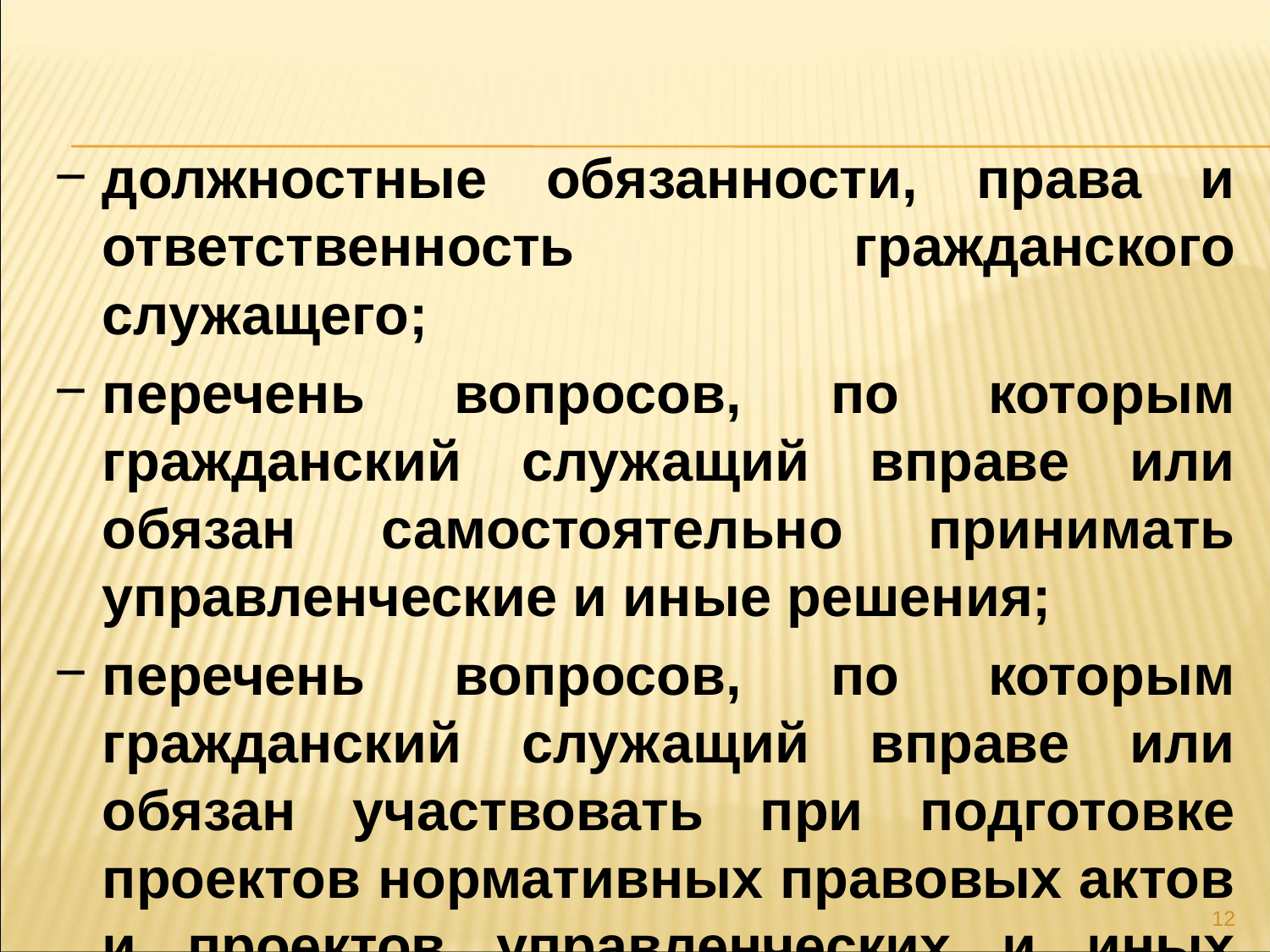

должностные обязанности, права и ответственность гражданского служащего;
перечень вопросов, по которым гражданский служащий вправе или обязан самостоятельно принимать управленческие и иные решения;
перечень вопросов, по которым гражданский служащий вправе или обязан участвовать при подготовке проектов нормативных правовых актов и проектов управленческих и иных решений;
12